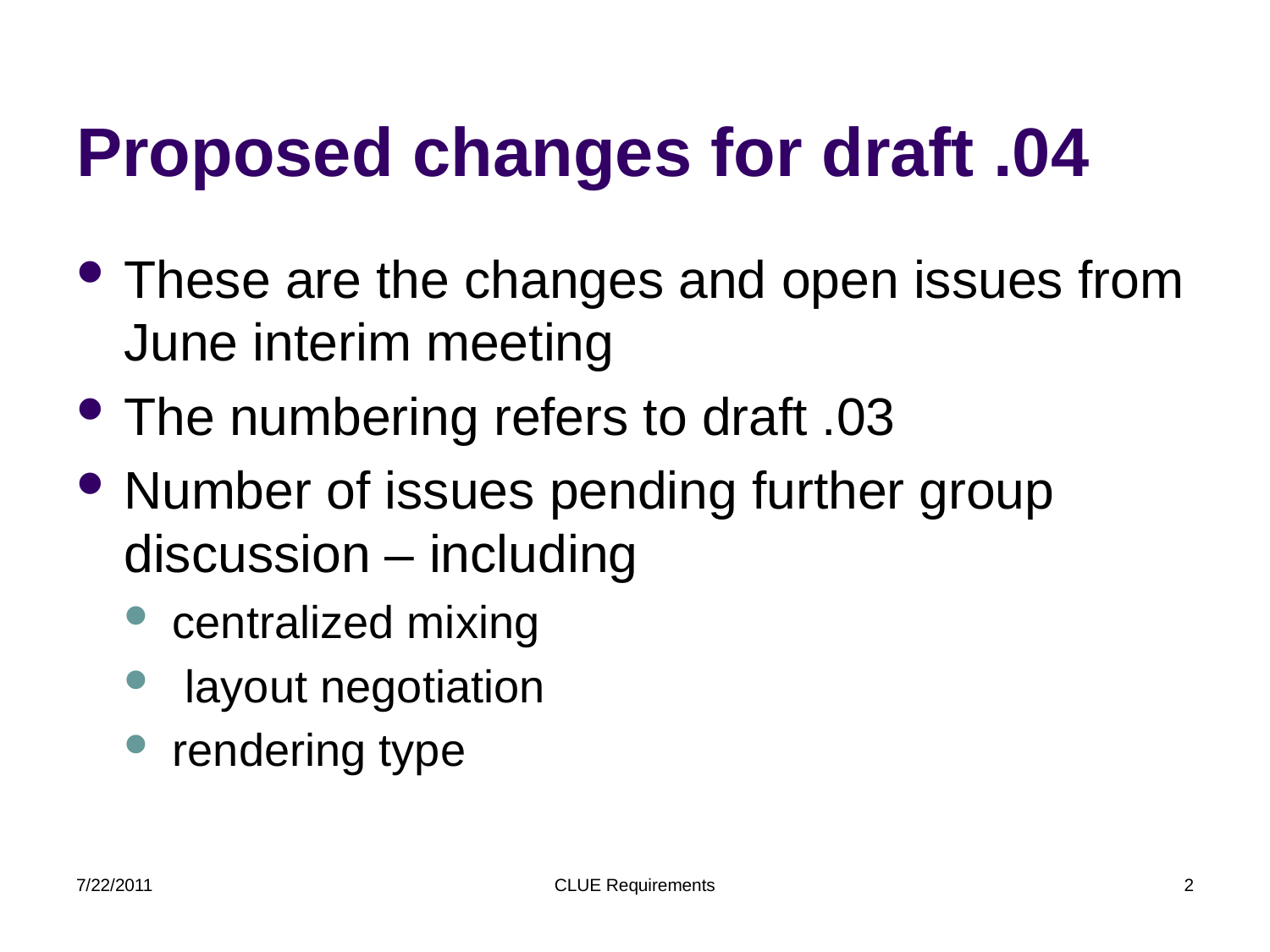

# Proposed changes for draft .04
These are the changes and open issues from June interim meeting
The numbering refers to draft .03
Number of issues pending further group discussion – including
centralized mixing
 layout negotiation
rendering type
7/22/2011
CLUE Requirements
2